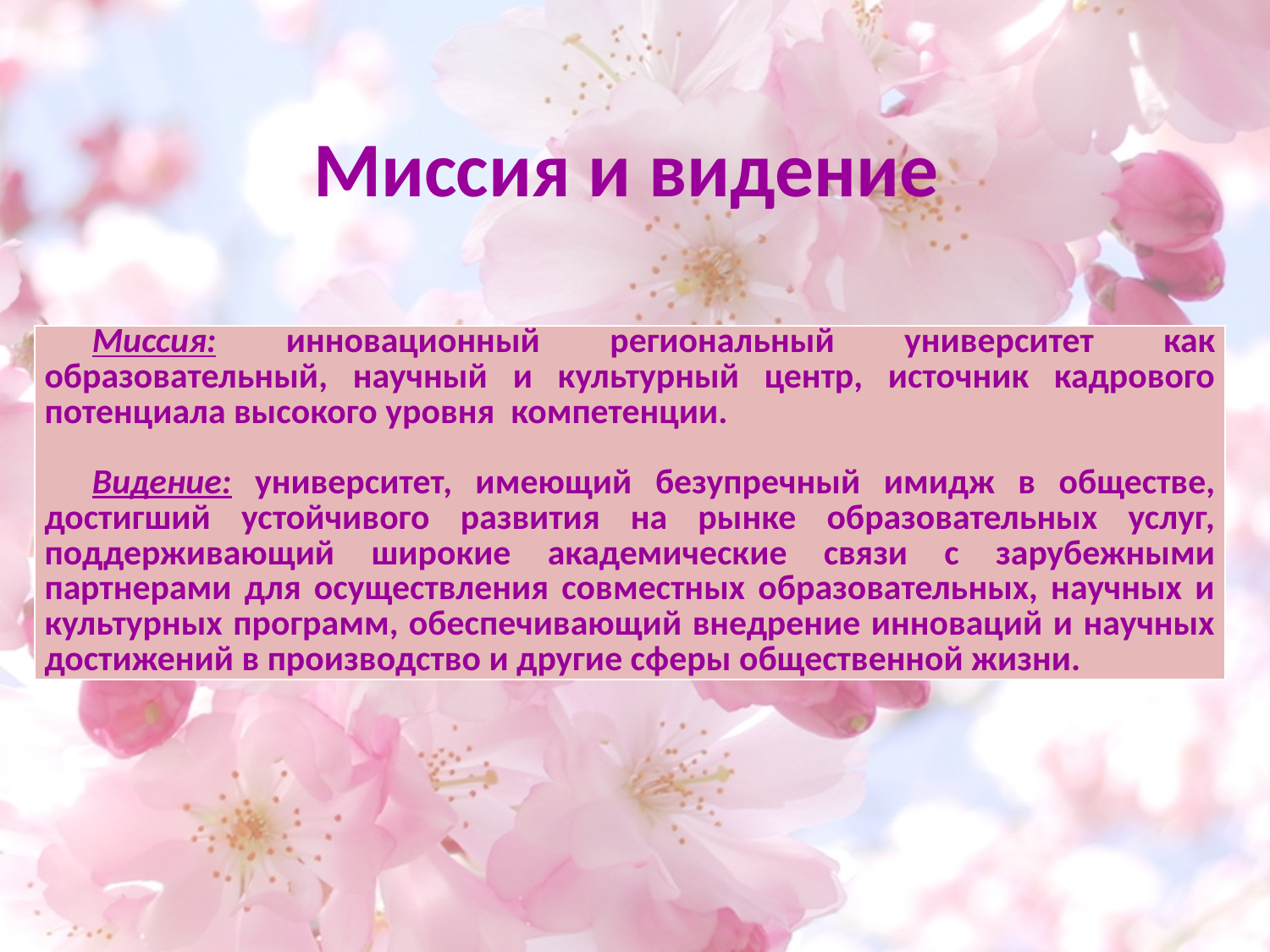

# Миссия и видение
| Миссия: инновационный региональный университет как образовательный, научный и культурный центр, источник кадрового потенциала высокого уровня компетенции. Видение: университет, имеющий безупречный имидж в обществе, достигший устойчивого развития на рынке образовательных услуг, поддерживающий широкие академические связи с зарубежными партнерами для осуществления совместных образовательных, научных и культурных программ, обеспечивающий внедрение инноваций и научных достижений в производство и другие сферы общественной жизни. |
| --- |